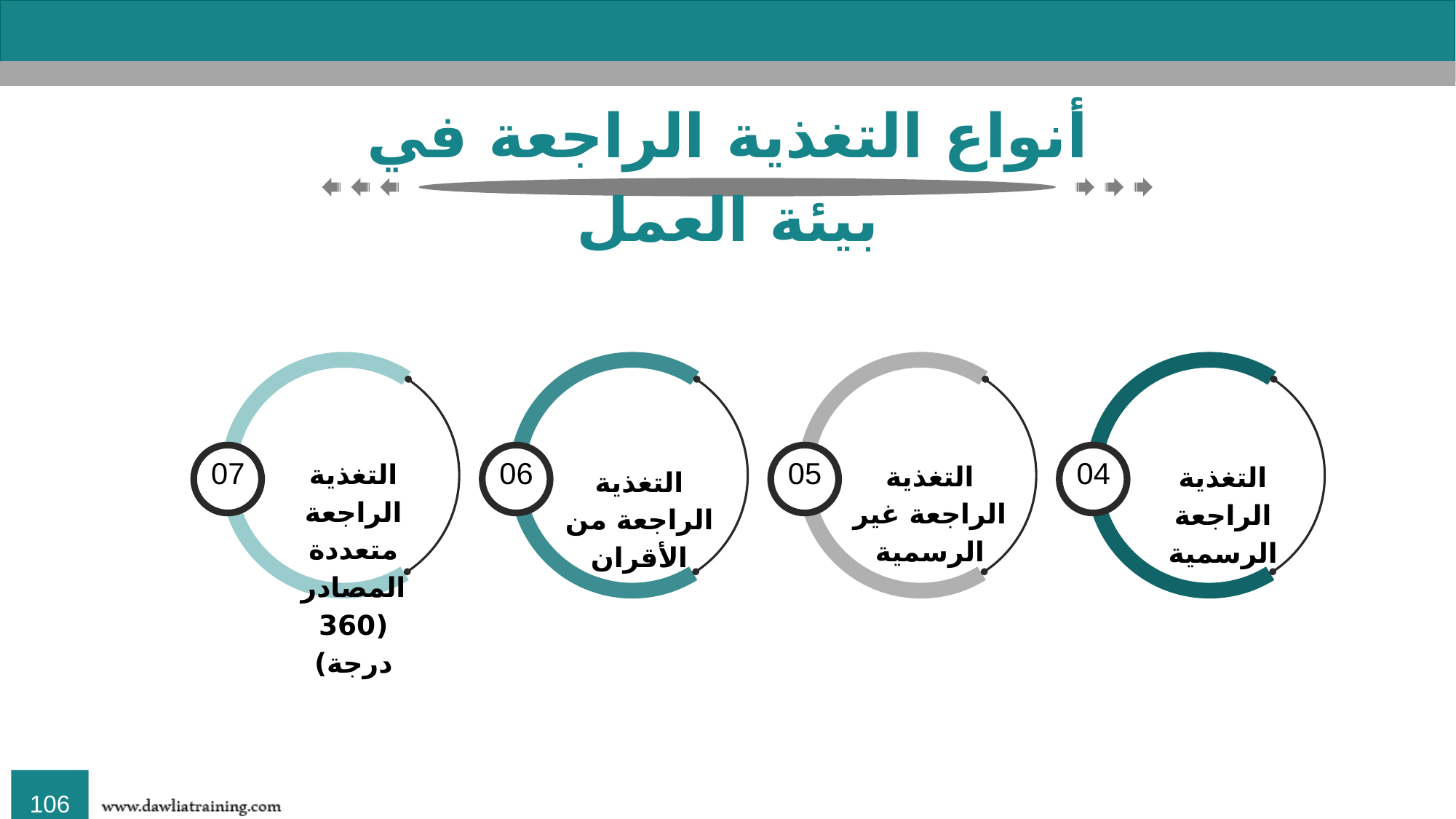

أنواع التغذية الراجعة في بيئة العمل

07
التغذية الراجعة متعددة المصادر (360 درجة)

06
التغذية الراجعة من الأقران

05
التغذية الراجعة غير الرسمية

04
التغذية الراجعة الرسمية